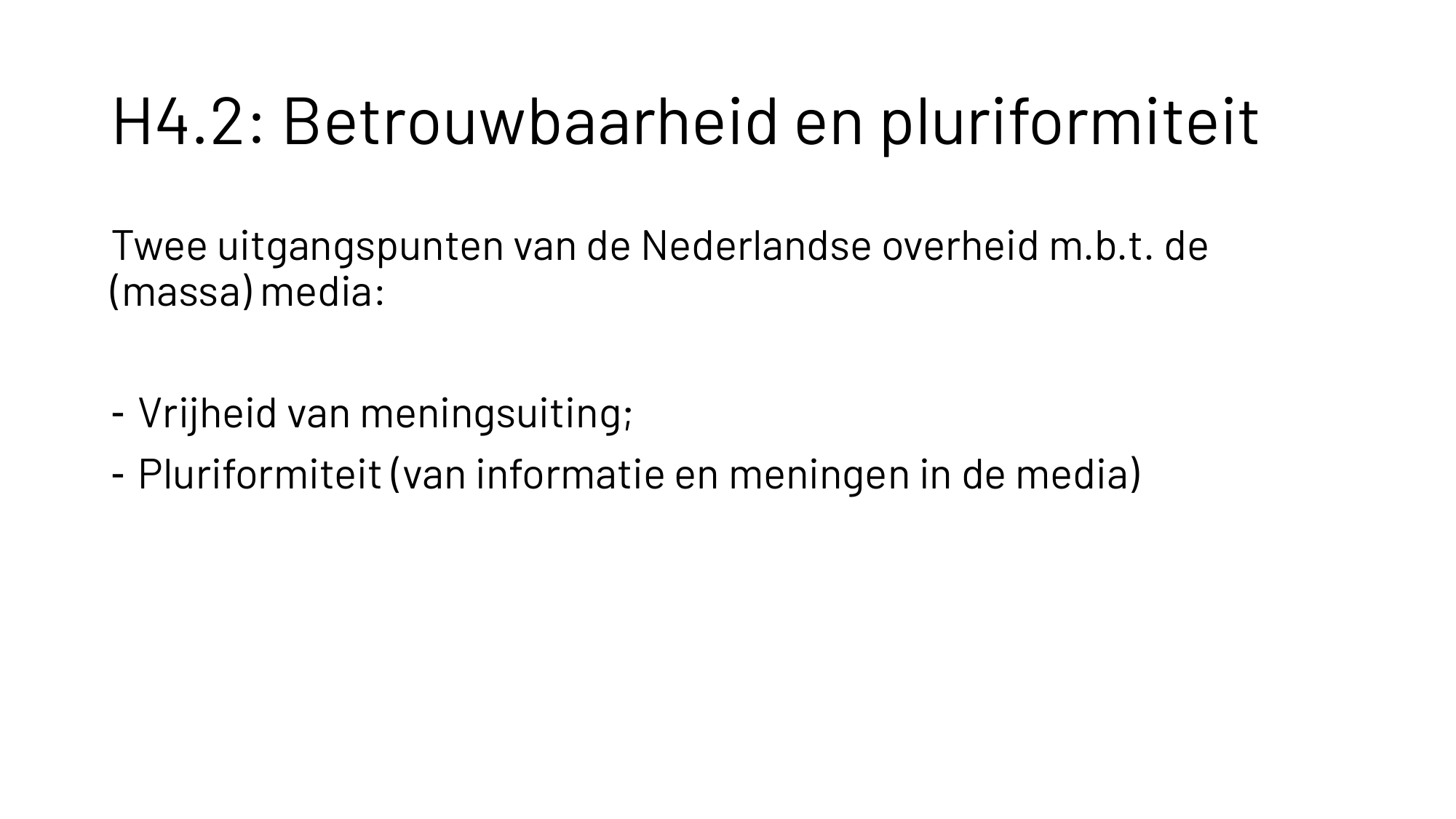

# H4.2: Betrouwbaarheid en pluriformiteit
Twee uitgangspunten van de Nederlandse overheid m.b.t. de (massa) media:

Vrijheid van meningsuiting;
Pluriformiteit (van informatie en meningen in de media)